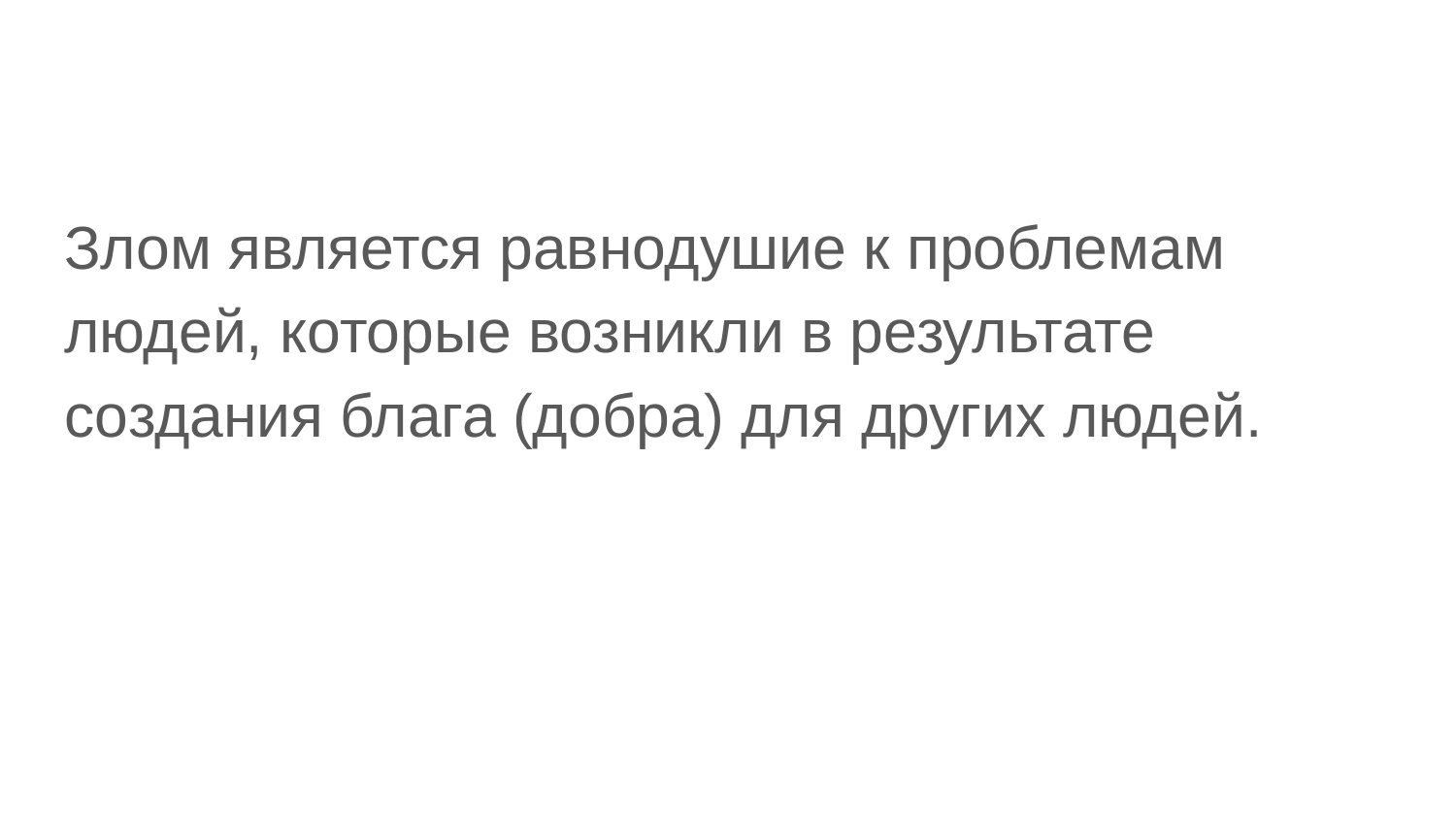

#
Злом является равнодушие к проблемам людей, которые возникли в результате создания блага (добра) для других людей.